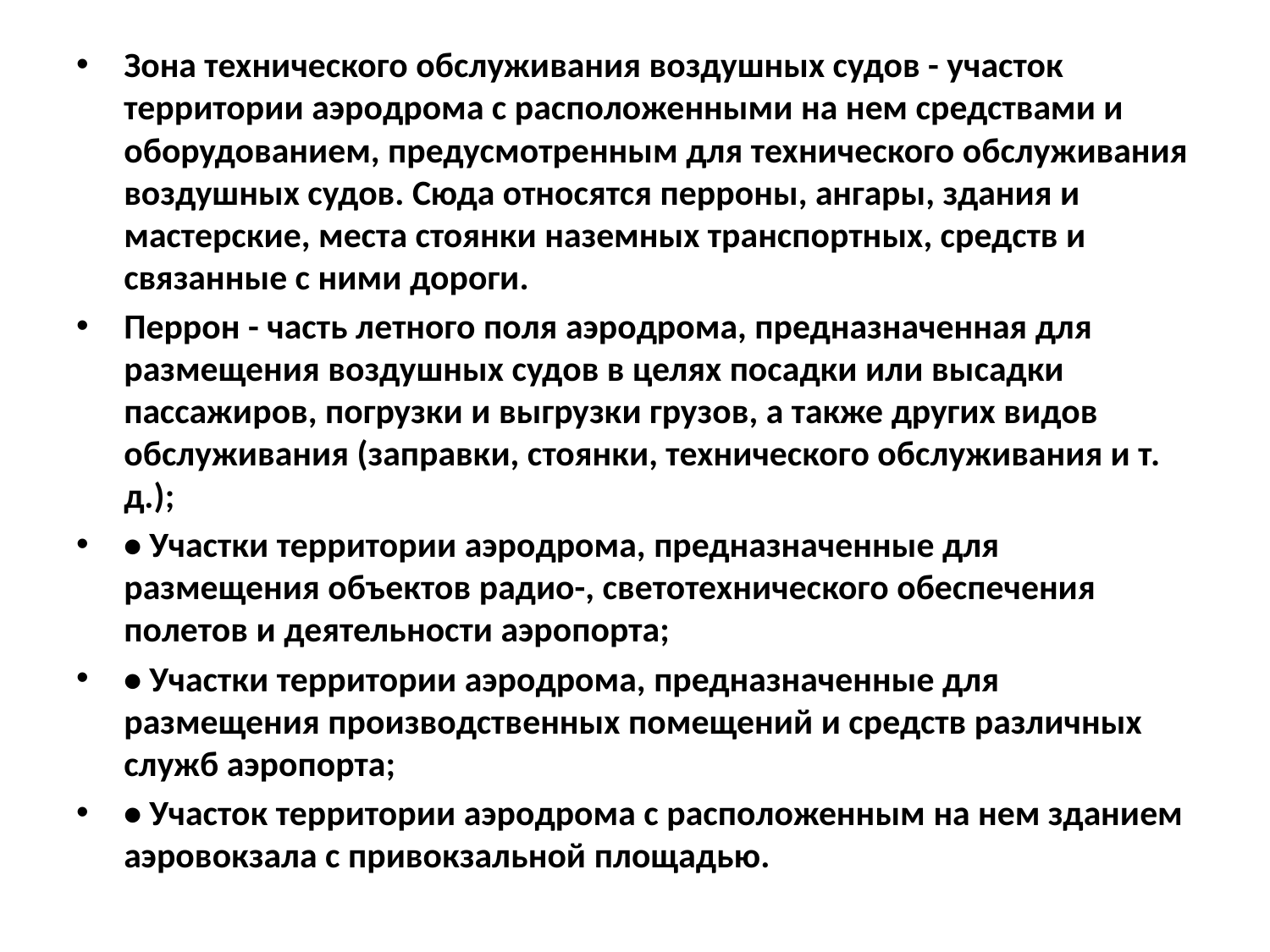

Зона технического обслуживания воздушных судов - участок территории аэродрома с расположенными на нем средствами и оборудованием, предусмотренным для технического обслуживания воздушных судов. Сюда относятся перроны, ангары, здания и мастерские, места стоянки наземных транспортных, средств и связанные с ними дороги.
Перрон - часть летного поля аэродрома, предназначенная для размещения воздушных судов в целях посадки или высадки пассажиров, погрузки и выгрузки грузов, а также других видов обслуживания (заправки, стоянки, технического обслуживания и т. д.);
• Участки территории аэродрома, предназначенные для размещения объектов радио-, светотехнического обеспечения полетов и деятельности аэропорта;
• Участки территории аэродрома, предназначенные для размещения производственных помещений и средств различных служб аэропорта;
• Участок территории аэродрома с расположенным на нем зданием аэровокзала с привокзальной площадью.